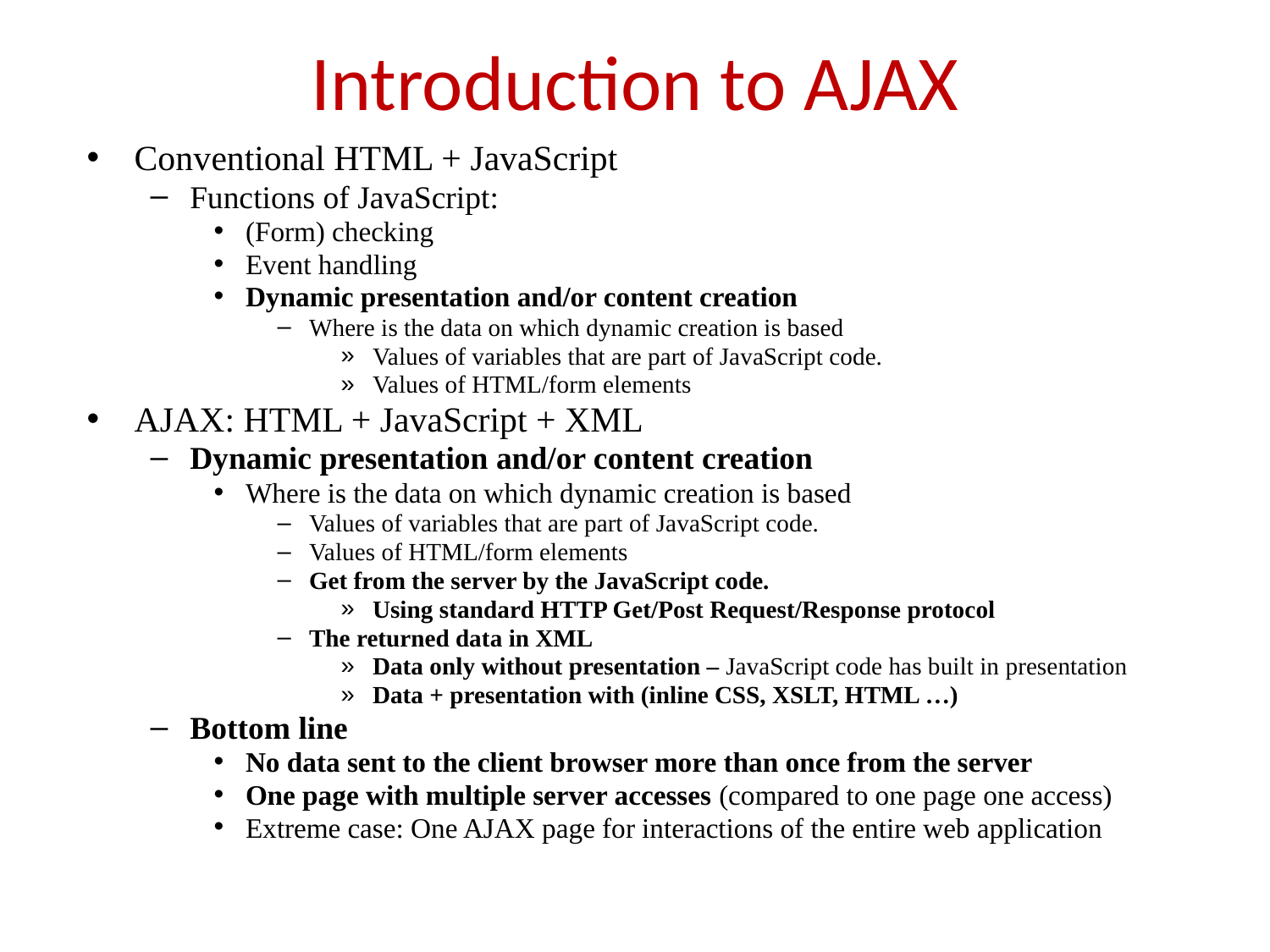

# Introduction to AJAX
Conventional HTML + JavaScript
Functions of JavaScript:
(Form) checking
Event handling
Dynamic presentation and/or content creation
Where is the data on which dynamic creation is based
Values of variables that are part of JavaScript code.
Values of HTML/form elements
AJAX: HTML + JavaScript + XML
Dynamic presentation and/or content creation
Where is the data on which dynamic creation is based
Values of variables that are part of JavaScript code.
Values of HTML/form elements
Get from the server by the JavaScript code.
Using standard HTTP Get/Post Request/Response protocol
The returned data in XML
Data only without presentation – JavaScript code has built in presentation
Data + presentation with (inline CSS, XSLT, HTML …)
Bottom line
No data sent to the client browser more than once from the server
One page with multiple server accesses (compared to one page one access)
Extreme case: One AJAX page for interactions of the entire web application